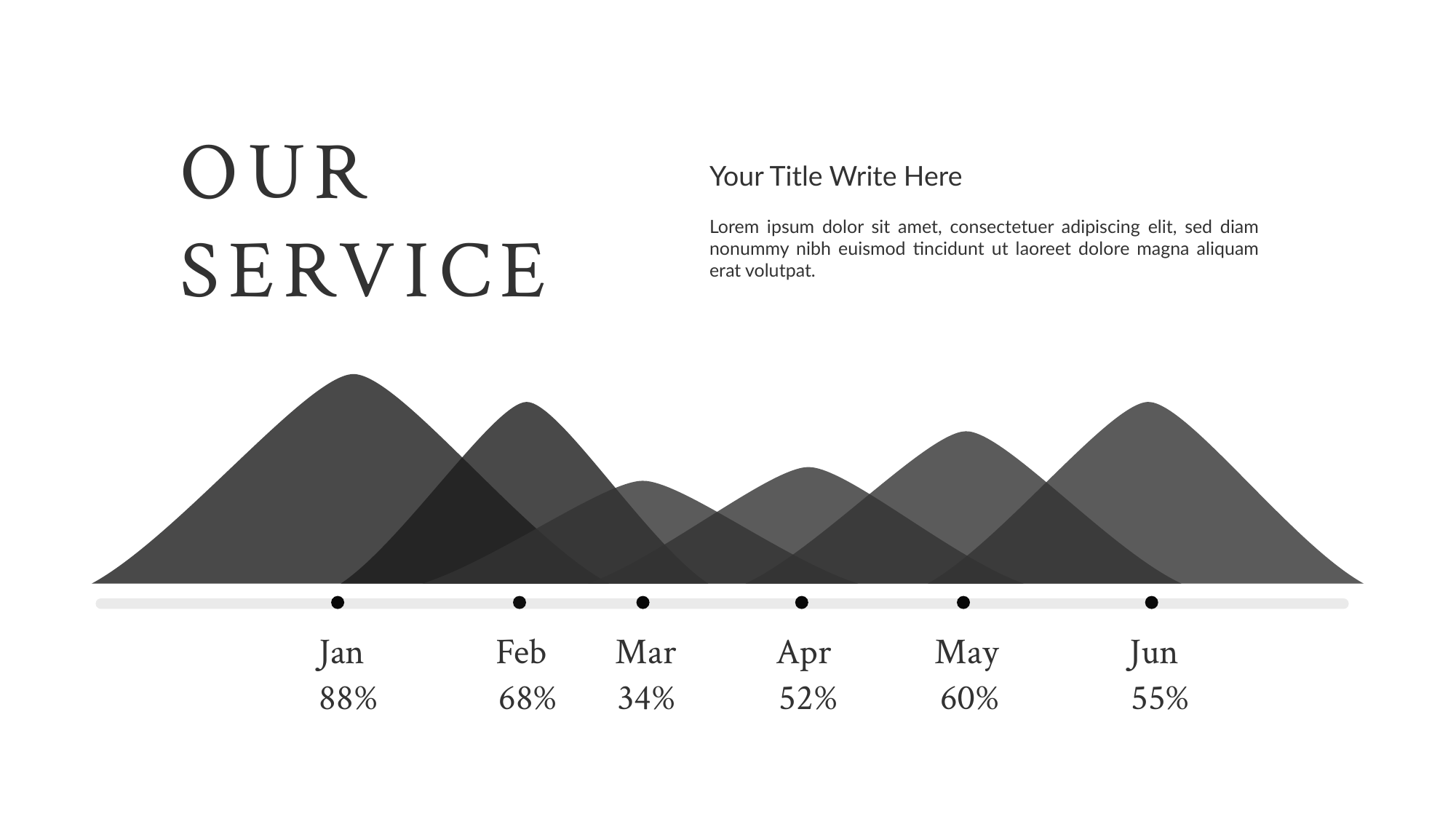

OUR SERVICE
Your Title Write Here
Lorem ipsum dolor sit amet, consectetuer adipiscing elit, sed diam nonummy nibh euismod tincidunt ut laoreet dolore magna aliquam erat volutpat.

Jan
Feb
Mar
Apr
May
Jun
88%
68%
34%
52%
60%
55%